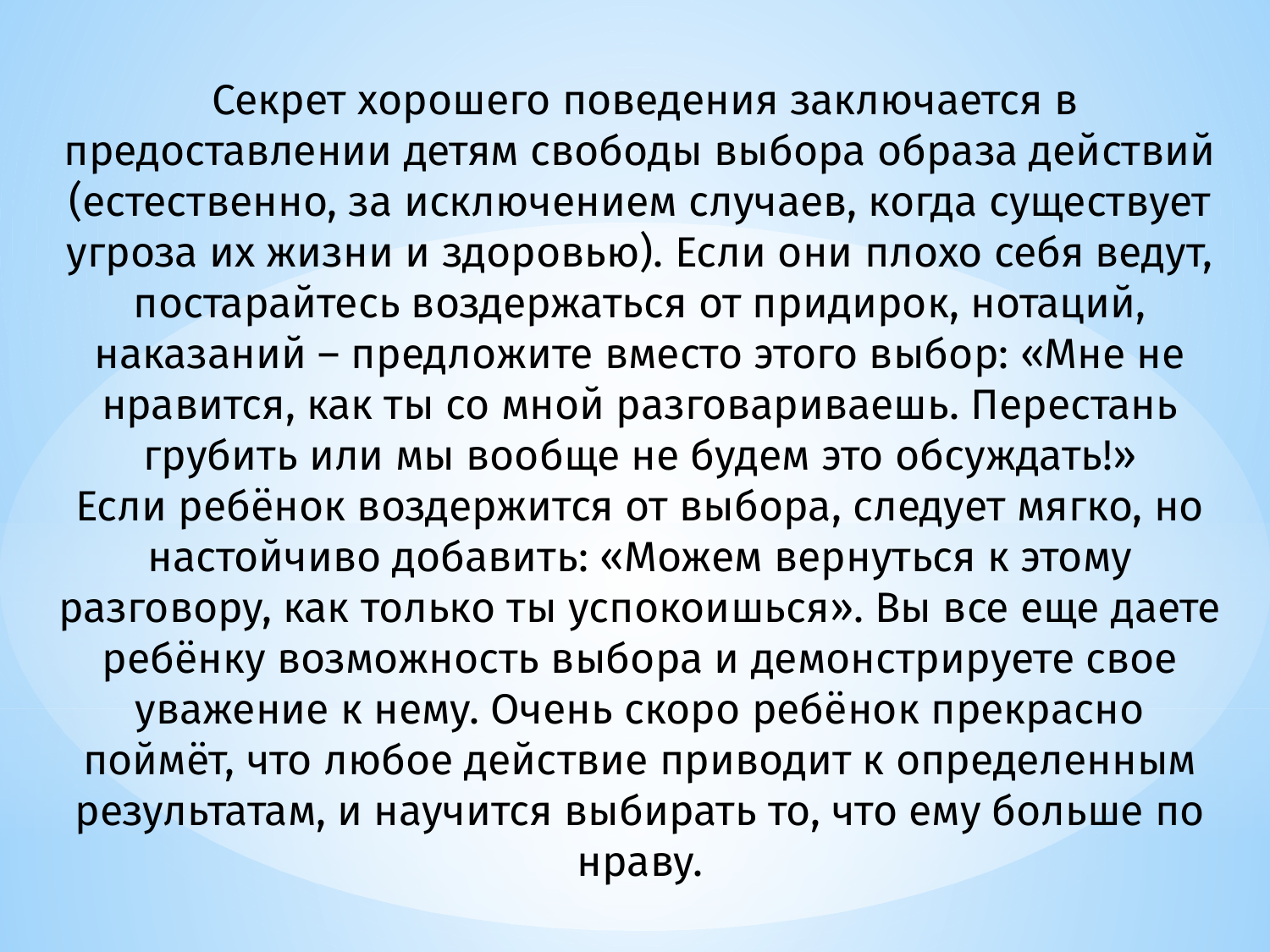

Секрет хорошего поведения заключается в предоставлении детям свободы выбора образа действий (естественно, за исключением случаев, когда существует угроза их жизни и здоровью). Если они плохо себя ведут, постарайтесь воздержаться от придирок, нотаций, наказаний – предложите вместо этого выбор: «Мне не нравится, как ты со мной разговариваешь. Перестань грубить или мы вообще не будем это обсуждать!»
Если ребёнок воздержится от выбора, следует мягко, но настойчиво добавить: «Можем вернуться к этому разговору, как только ты успокоишься». Вы все еще даете ребёнку возможность выбора и демонстрируете свое уважение к нему. Очень скоро ребёнок прекрасно поймёт, что любое действие приводит к определенным результатам, и научится выбирать то, что ему больше по нраву.